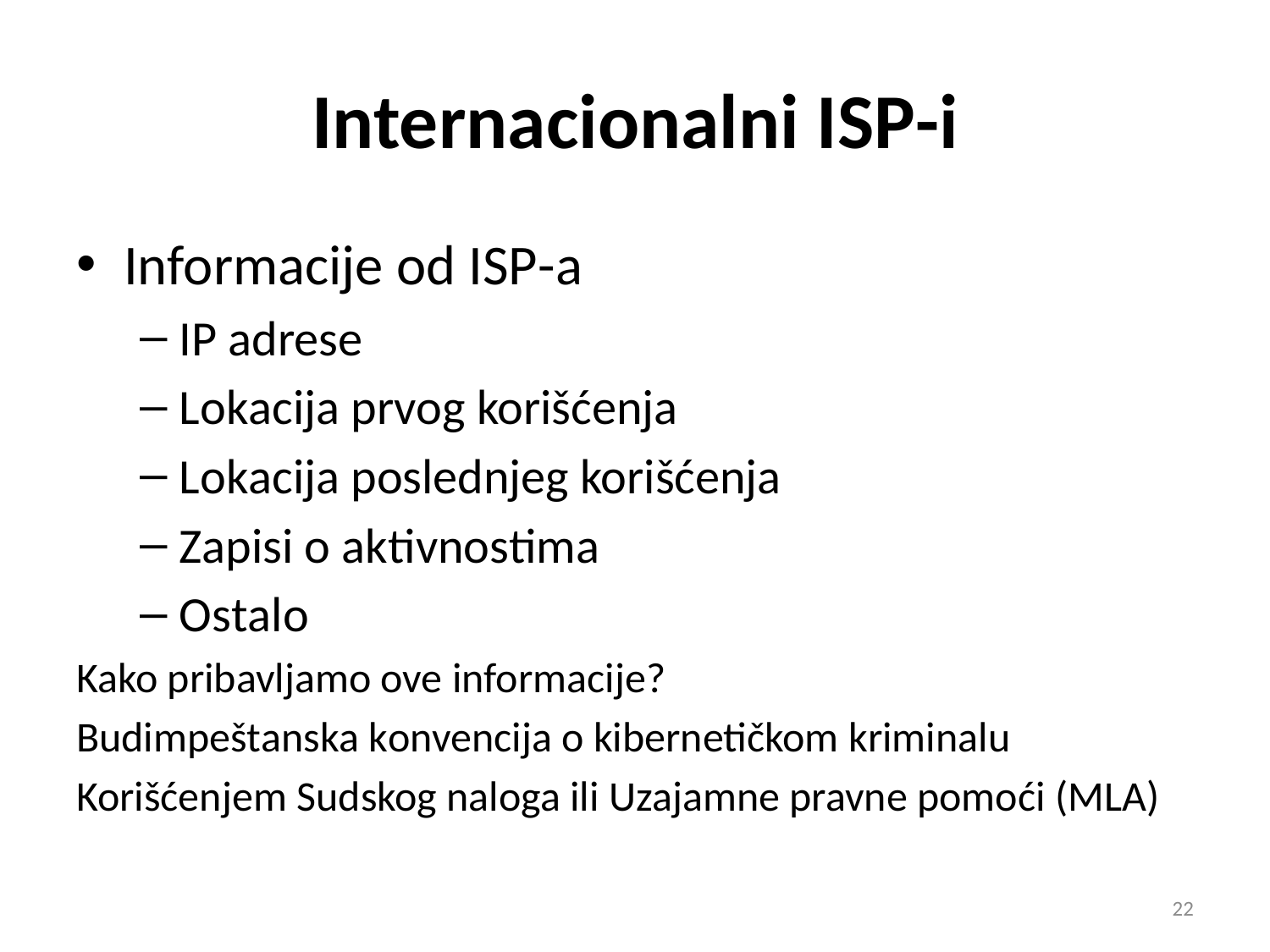

# Internacionalni ISP-i
Informacije od ISP-a
IP adrese
Lokacija prvog korišćenja
Lokacija poslednjeg korišćenja
Zapisi o aktivnostima
Ostalo
Kako pribavljamo ove informacije?
Budimpeštanska konvencija o kibernetičkom kriminalu
Korišćenjem Sudskog naloga ili Uzajamne pravne pomoći (MLA)

22